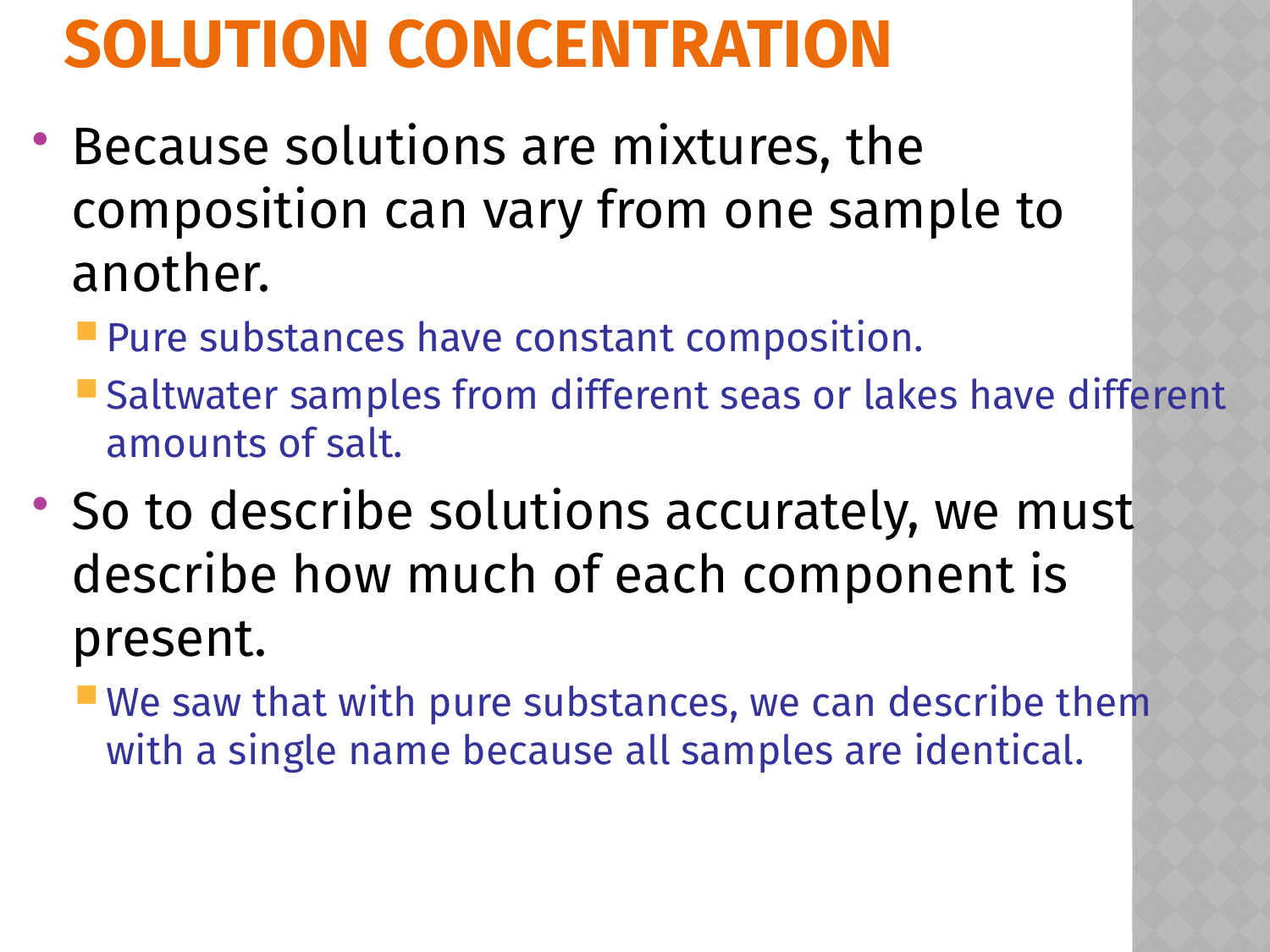

# Solution Concentration
Because solutions are mixtures, the composition can vary from one sample to another.
Pure substances have constant composition.
Saltwater samples from different seas or lakes have different amounts of salt.
So to describe solutions accurately, we must describe how much of each component is present.
We saw that with pure substances, we can describe them with a single name because all samples are identical.